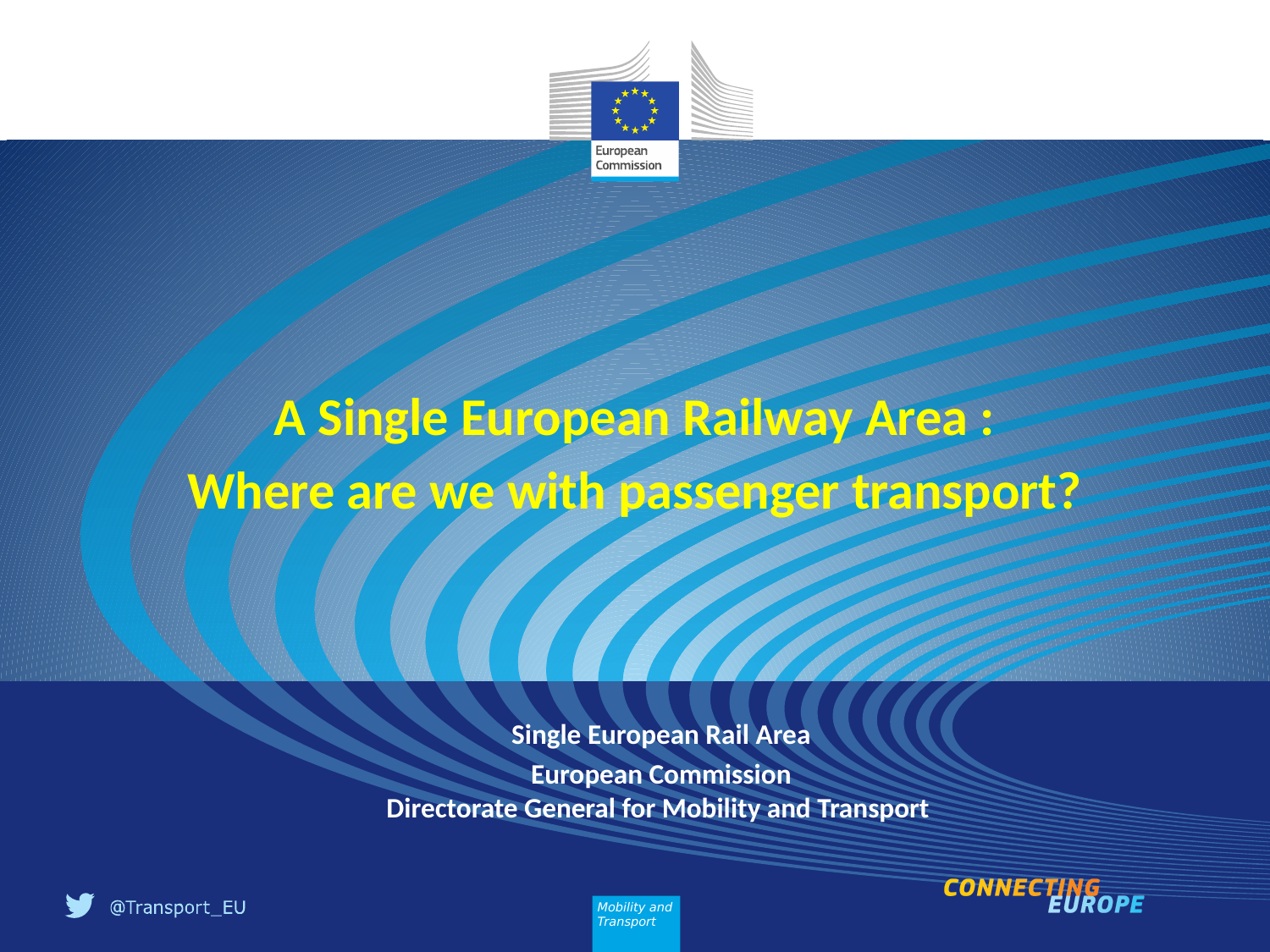

A Single European Railway Area :
Where are we with passenger transport?
Single European Rail Area
European Commission
Directorate General for Mobility and Transport